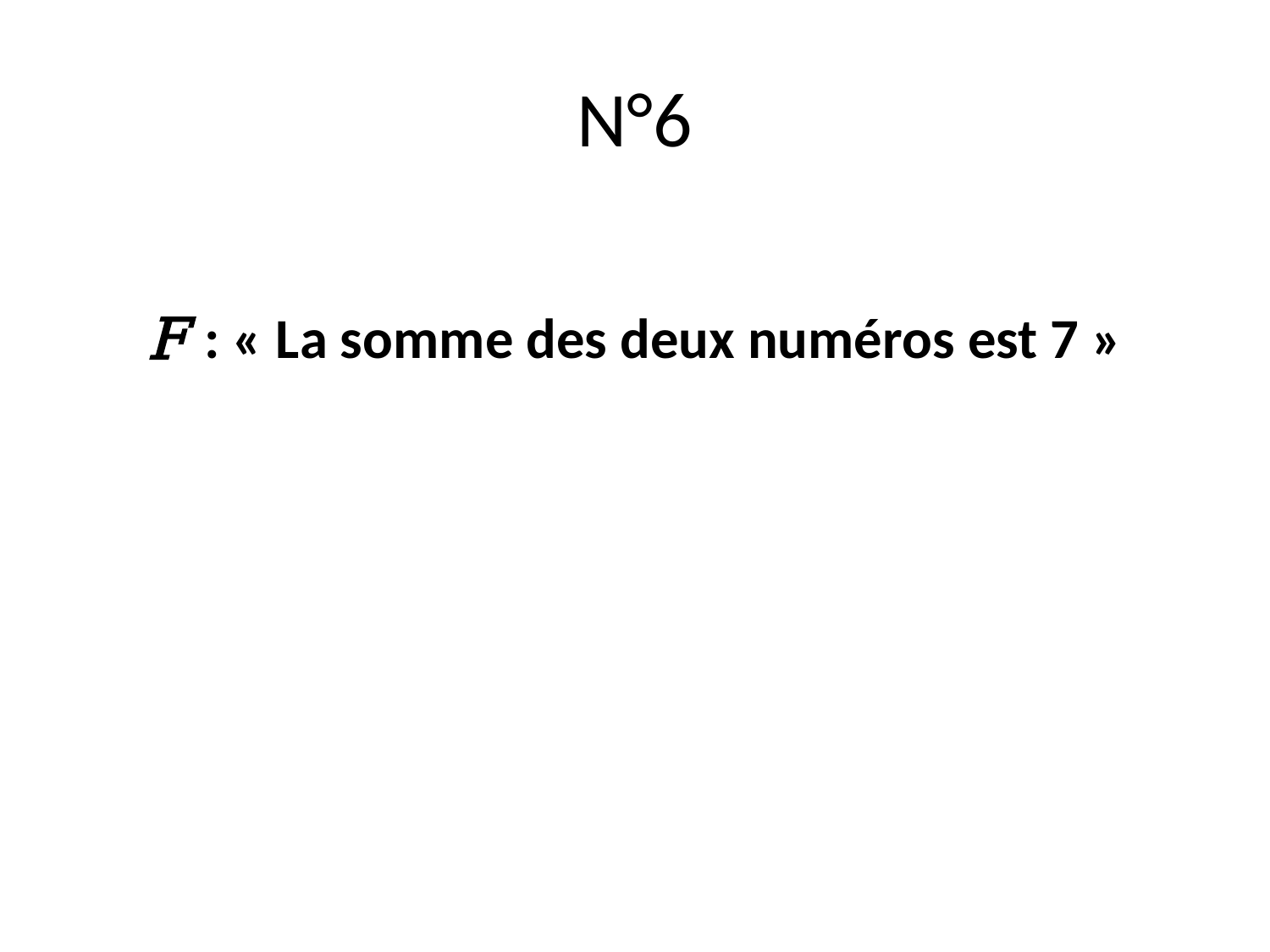

# N°6
F : « La somme des deux numéros est 7 »